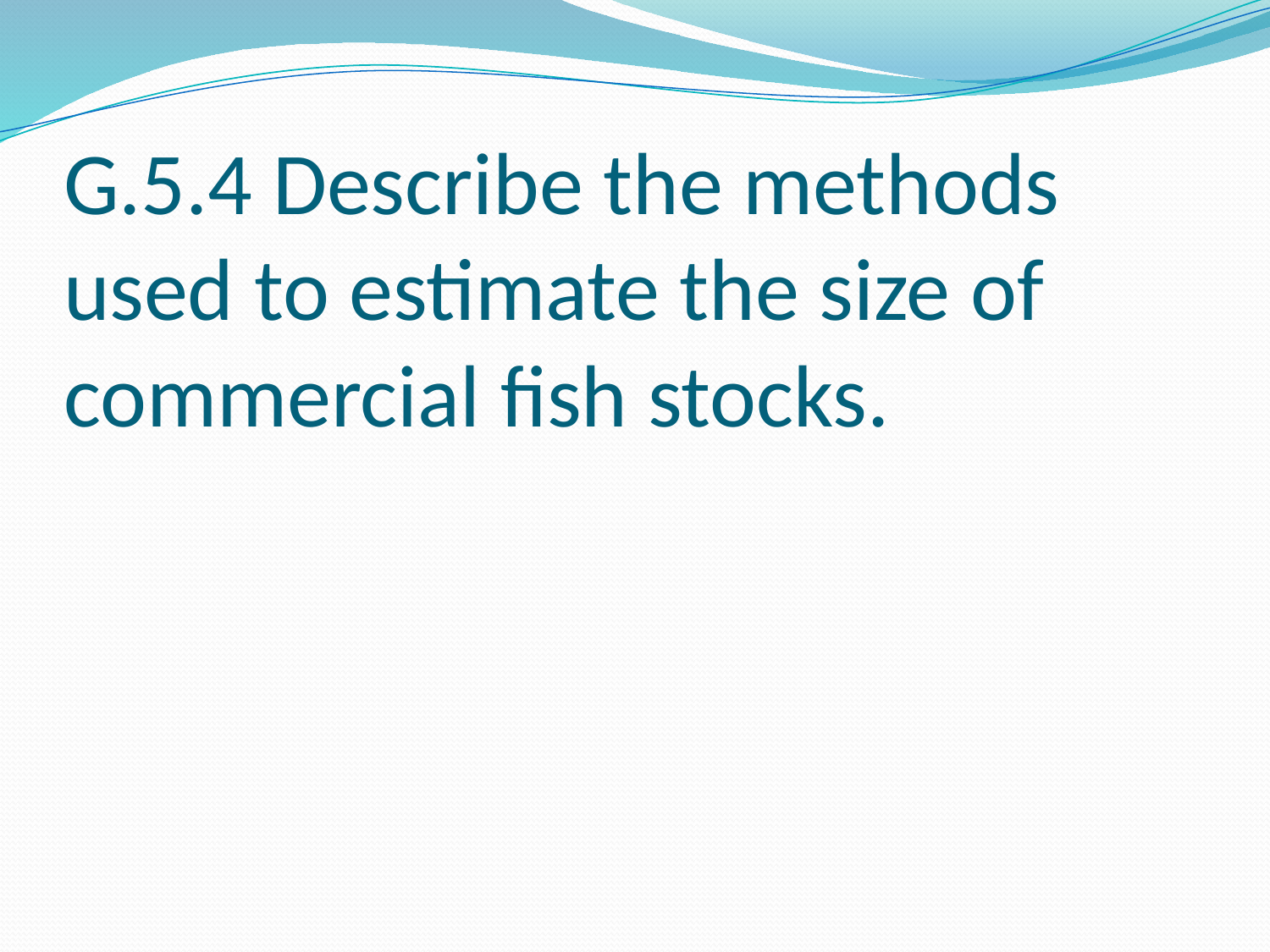

# G.5.4 Describe the methods used to estimate the size of commercial fish stocks.